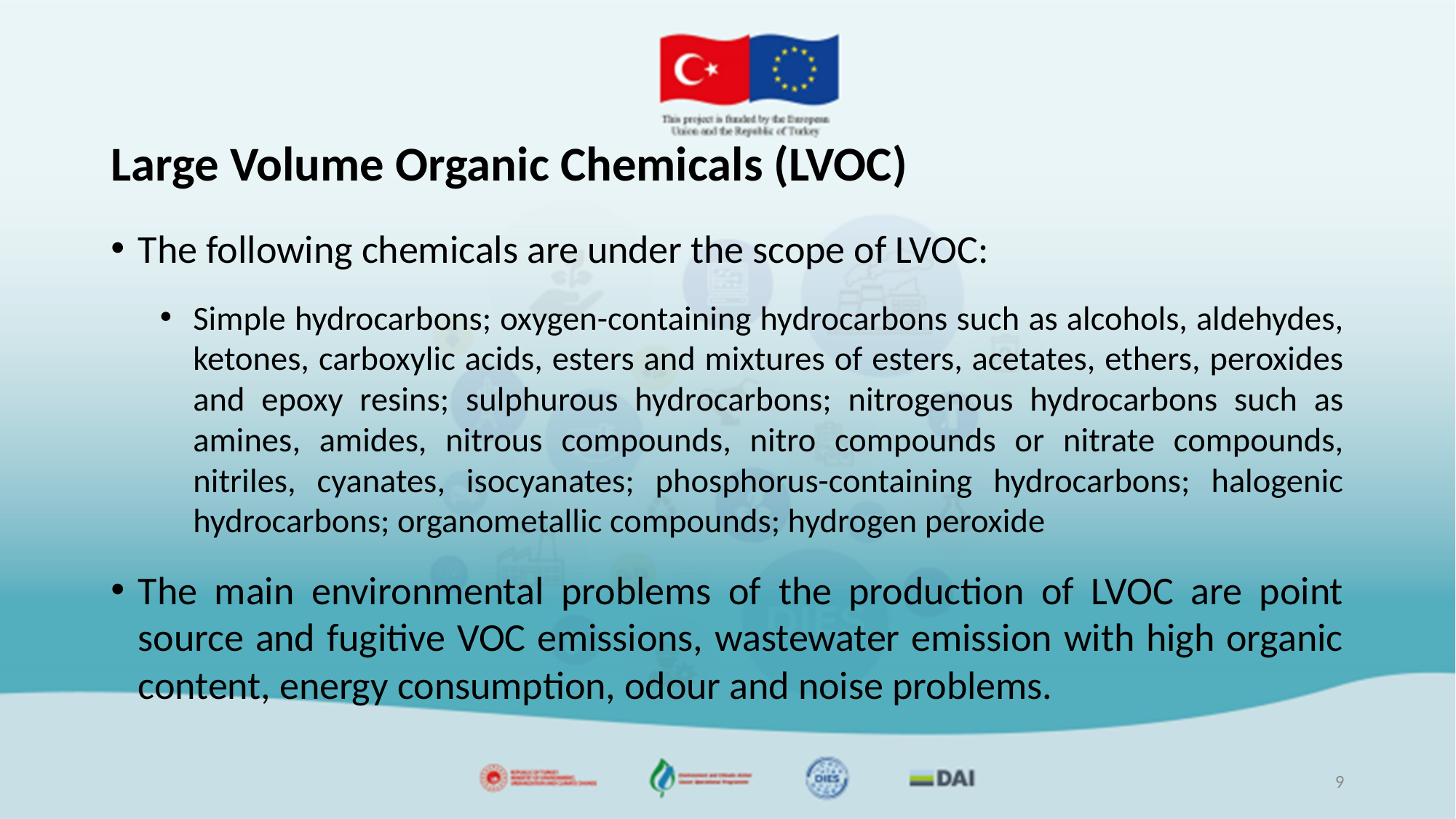

# Large Volume Organic Chemicals (LVOC)
The following chemicals are under the scope of LVOC:
Simple hydrocarbons; oxygen-containing hydrocarbons such as alcohols, aldehydes, ketones, carboxylic acids, esters and mixtures of esters, acetates, ethers, peroxides and epoxy resins; sulphurous hydrocarbons; nitrogenous hydrocarbons such as amines, amides, nitrous compounds, nitro compounds or nitrate compounds, nitriles, cyanates, isocyanates; phosphorus-containing hydrocarbons; halogenic hydrocarbons; organometallic compounds; hydrogen peroxide
The main environmental problems of the production of LVOC are point source and fugitive VOC emissions, wastewater emission with high organic content, energy consumption, odour and noise problems.

9